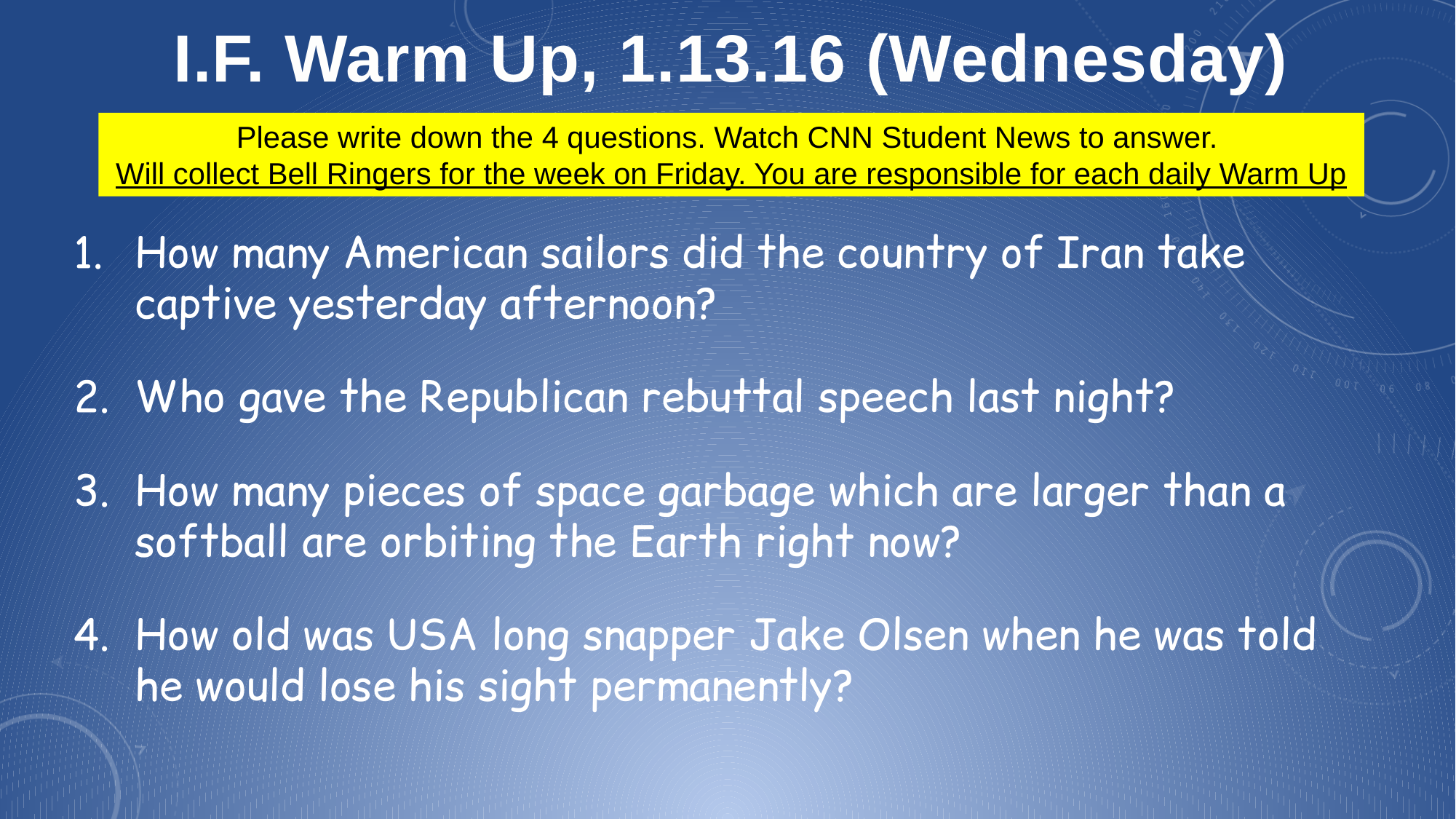

I.F. Warm Up, 1.13.16 (Wednesday)
Please write down the 4 questions. Watch CNN Student News to answer.
Will collect Bell Ringers for the week on Friday. You are responsible for each daily Warm Up
How many American sailors did the country of Iran take captive yesterday afternoon?
Who gave the Republican rebuttal speech last night?
How many pieces of space garbage which are larger than a softball are orbiting the Earth right now?
How old was USA long snapper Jake Olsen when he was told he would lose his sight permanently?